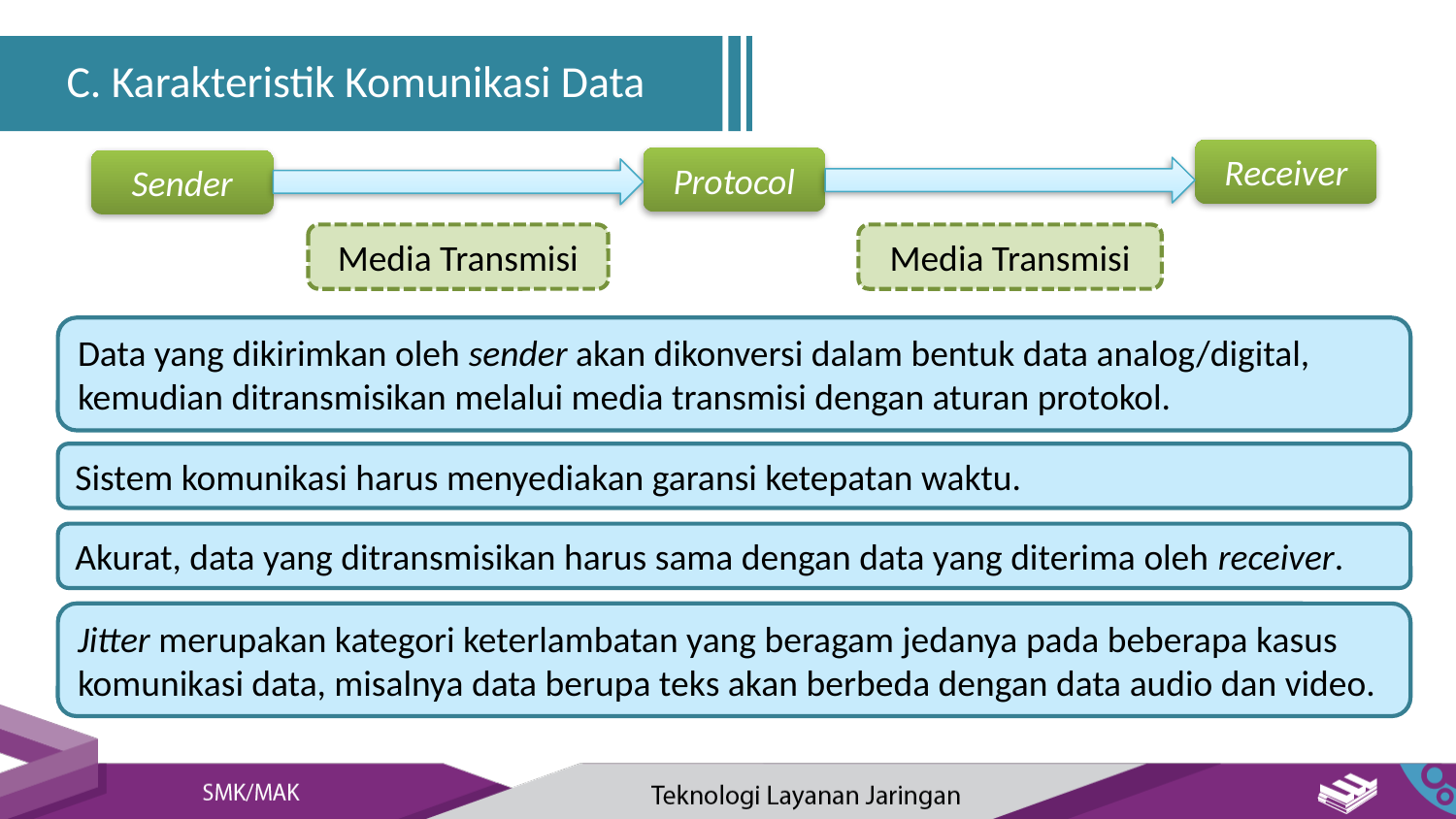

C. Karakteristik Komunikasi Data
Receiver
Protocol
Sender

Media Transmisi
Media Transmisi
Data yang dikirimkan oleh sender akan dikonversi dalam bentuk data analog/digital, kemudian ditransmisikan melalui media transmisi dengan aturan protokol.
Sistem komunikasi harus menyediakan garansi ketepatan waktu.
Akurat, data yang ditransmisikan harus sama dengan data yang diterima oleh receiver.
Jitter merupakan kategori keterlambatan yang beragam jedanya pada beberapa kasus komunikasi data, misalnya data berupa teks akan berbeda dengan data audio dan video.